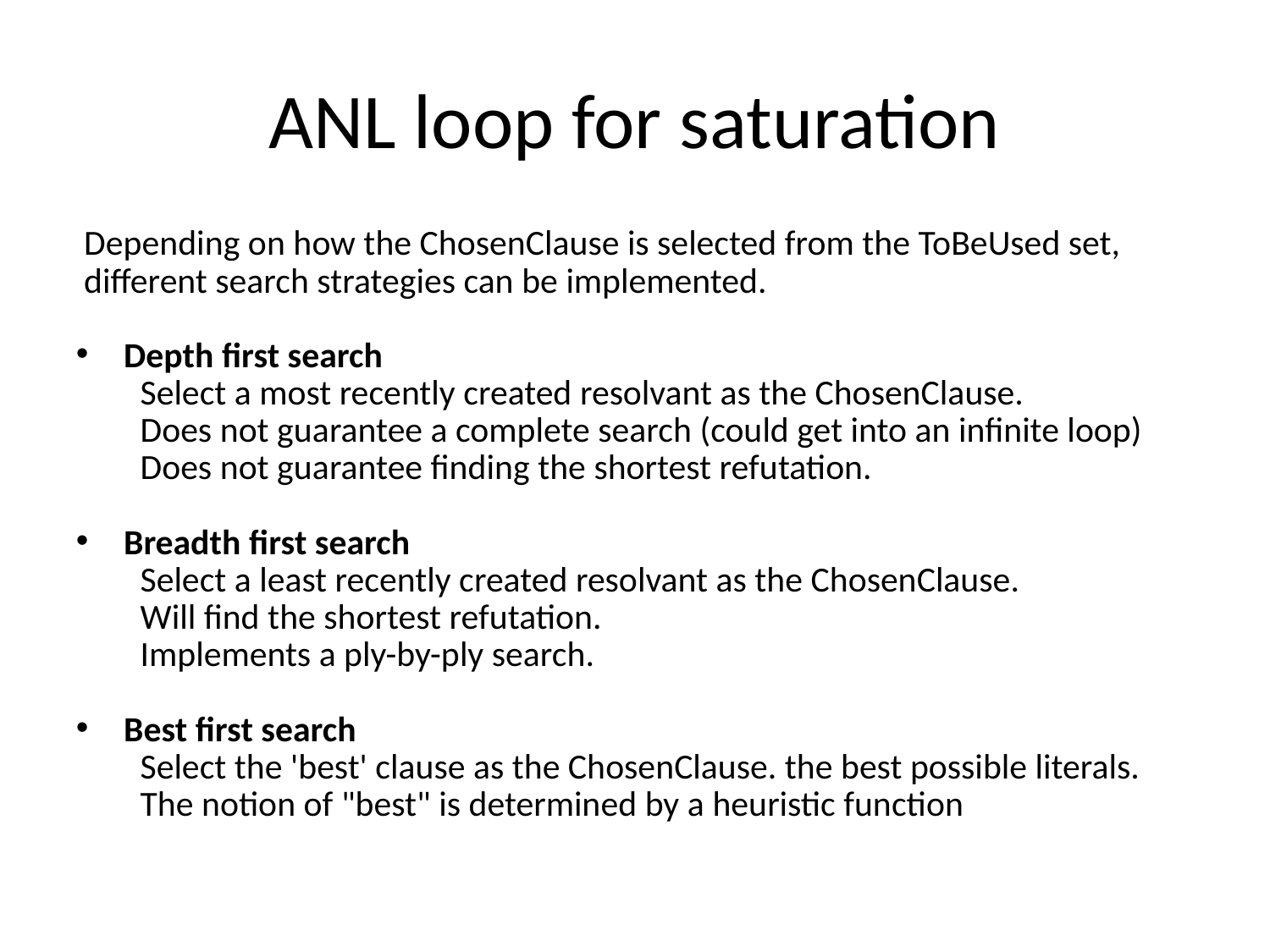

ANL loop for saturation
 Depending on how the ChosenClause is selected from the ToBeUsed set,
 different search strategies can be implemented.

Depth first search
        Select a most recently created resolvant as the ChosenClause.
        Does not guarantee a complete search (could get into an infinite loop)
        Does not guarantee finding the shortest refutation.

Breadth first search
        Select a least recently created resolvant as the ChosenClause.
        Will find the shortest refutation.
        Implements a ply-by-ply search.

Best first search
        Select the 'best' clause as the ChosenClause. the best possible literals.
        The notion of "best" is determined by a heuristic function